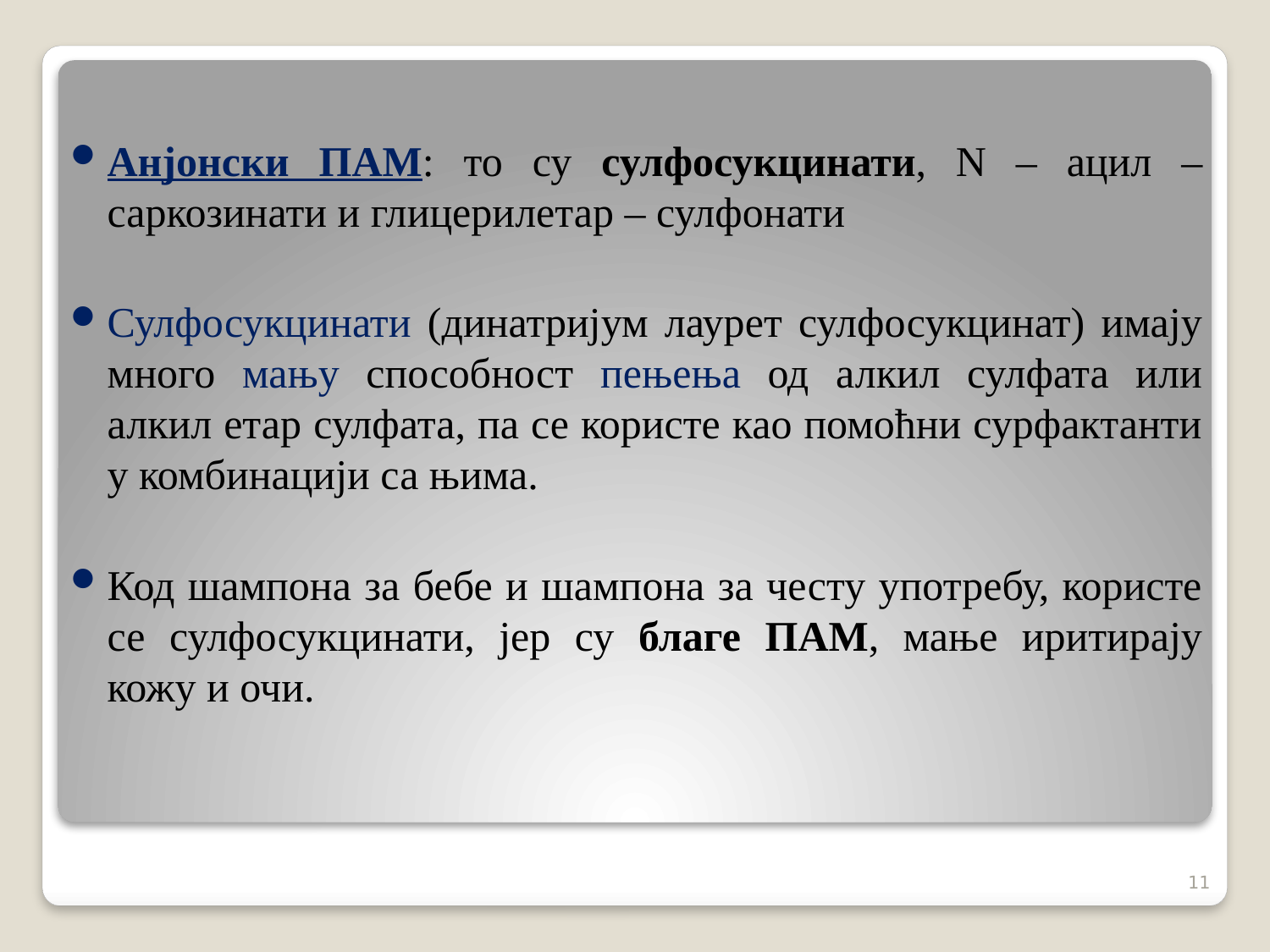

Анјонски ПАМ: то су сулфосукцинати, N – ацил – саркозинати и глицерилетар – сулфонати

Сулфосукцинати (динатријум лаурет сулфосукцинат) имају много мању способност пењења од алкил сулфата или алкил етар сулфата, па се користе као помоћни сурфактанти у комбинацији са њима.

Код шампона за бебе и шампона за честу употребу, користе се сулфосукцинати, јер су благе ПАМ, мање иритирају кожу и очи.

11